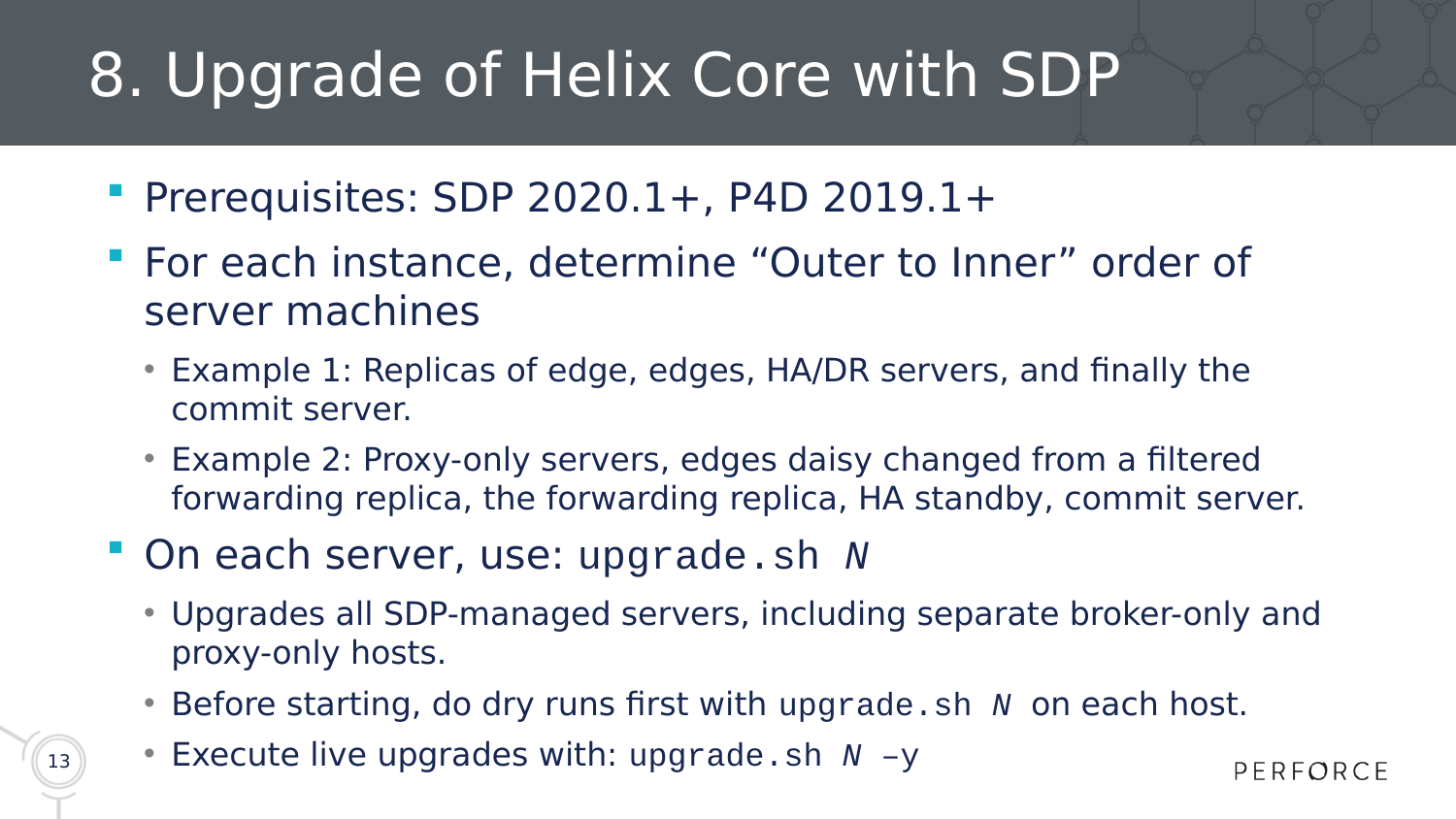

# 8. Upgrade of Helix Core with SDP
Prerequisites: SDP 2020.1+, P4D 2019.1+
For each instance, determine “Outer to Inner” order of server machines
Example 1: Replicas of edge, edges, HA/DR servers, and finally the commit server.
Example 2: Proxy-only servers, edges daisy changed from a filtered forwarding replica, the forwarding replica, HA standby, commit server.
On each server, use: upgrade.sh N
Upgrades all SDP-managed servers, including separate broker-only and proxy-only hosts.
Before starting, do dry runs first with upgrade.sh N on each host.
Execute live upgrades with: upgrade.sh N –y